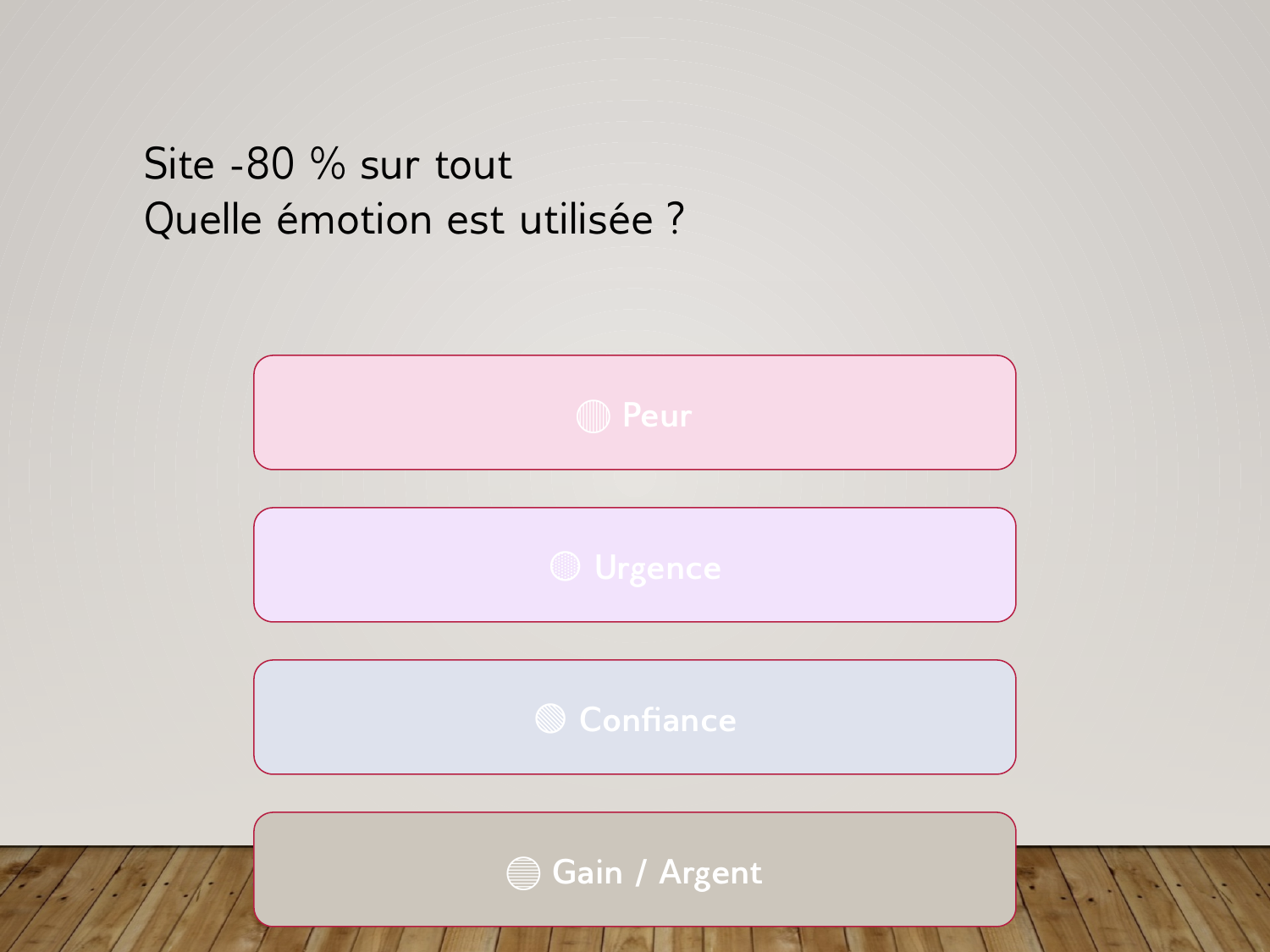

Site -80 % sur tout
Quelle émotion est utilisée ?
🔴 Peur
🟡 Urgence
🟢 Confiance
🔵 Gain / Argent